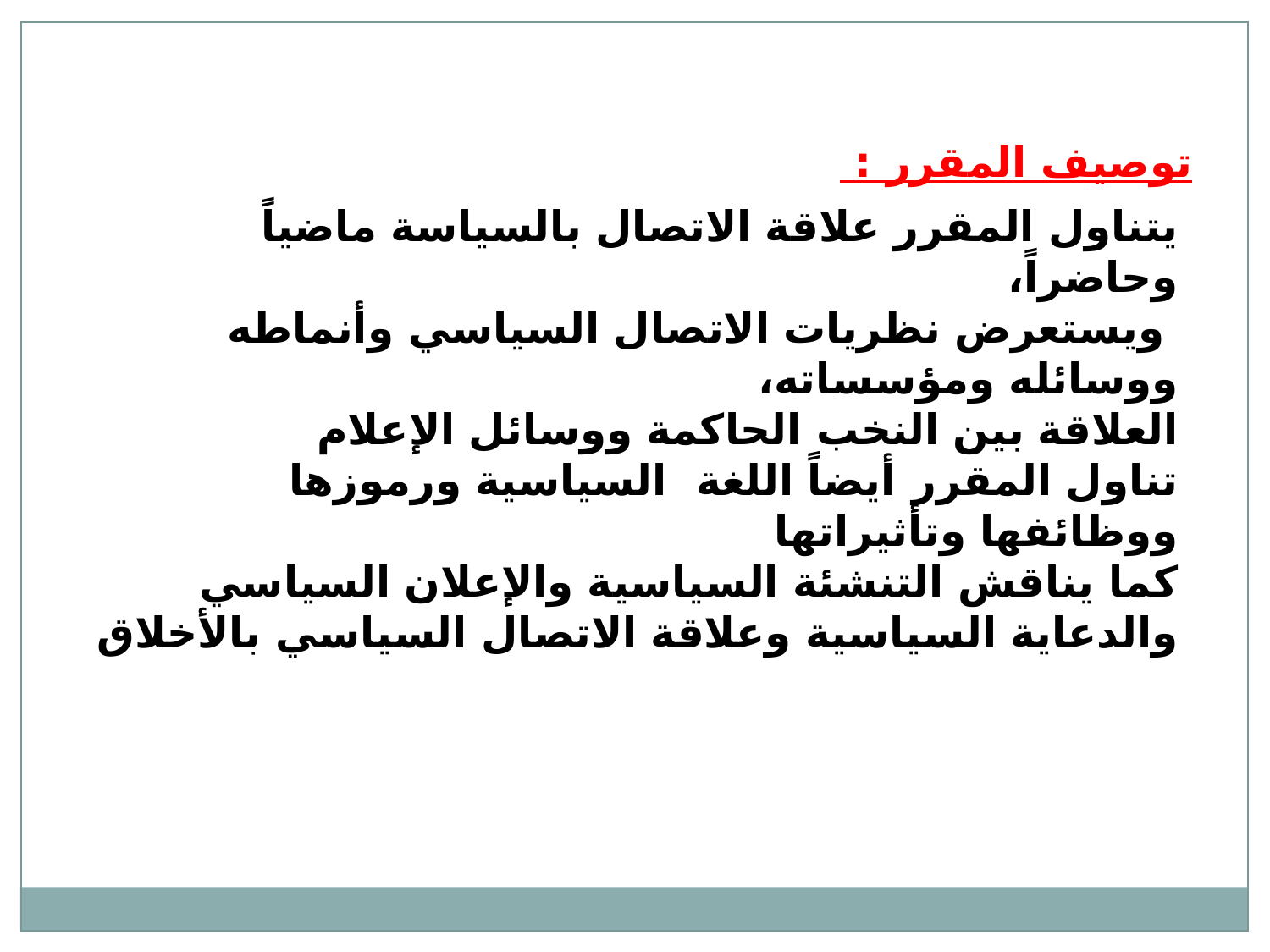

توصيف المقرر :
يتناول المقرر علاقة الاتصال بالسياسة ماضياً وحاضراً،
 ويستعرض نظريات الاتصال السياسي وأنماطه ووسائله ومؤسساته،
العلاقة بين النخب الحاكمة ووسائل الإعلام
تناول المقرر أيضاً اللغة  السياسية ورموزها ووظائفها وتأثيراتها
كما يناقش التنشئة السياسية والإعلان السياسي والدعاية السياسية وعلاقة الاتصال السياسي بالأخلاق